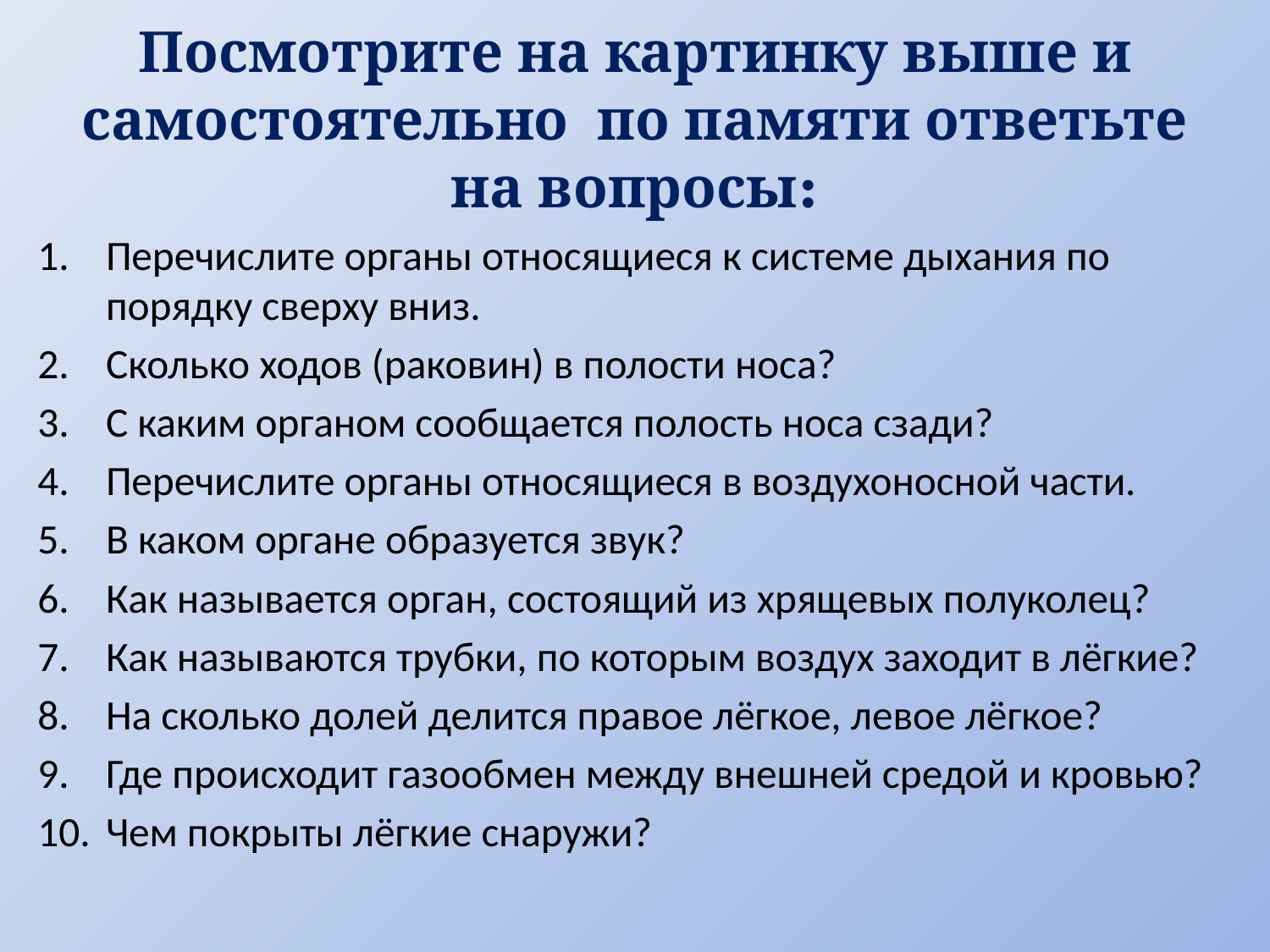

# Посмотрите на картинку выше и самостоятельно  по памяти ответьте на вопросы:
Перечислите органы относящиеся к системе дыхания по порядку сверху вниз.
Сколько ходов (раковин) в полости носа?
С каким органом сообщается полость носа сзади?
Перечислите органы относящиеся в воздухоносной части.
В каком органе образуется звук?
Как называется орган, состоящий из хрящевых полуколец?
Как называются трубки, по которым воздух заходит в лёгкие?
На сколько долей делится правое лёгкое, левое лёгкое?
Где происходит газообмен между внешней средой и кровью?
Чем покрыты лёгкие снаружи?